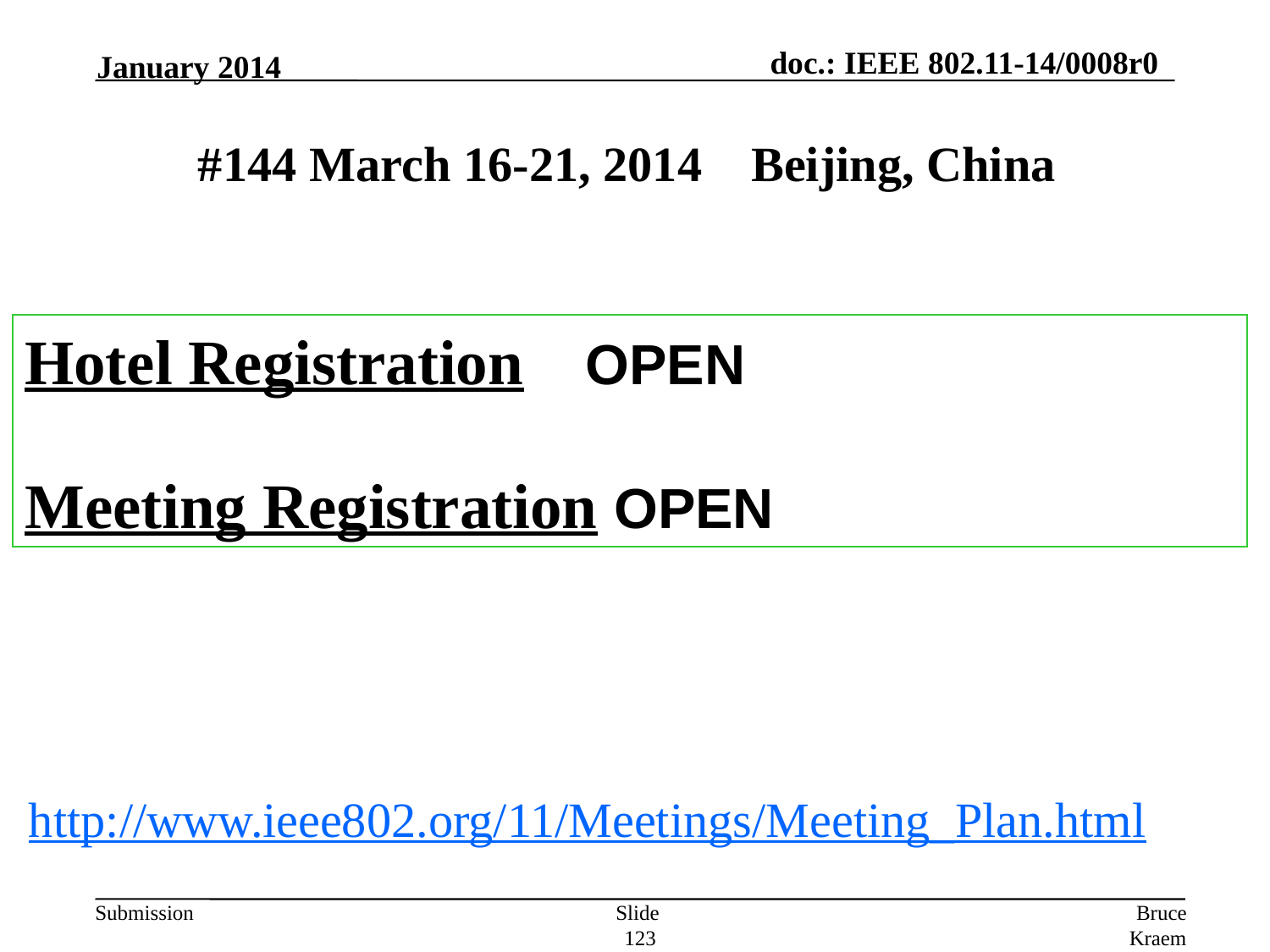

January 2014
# #144 March 16-21, 2014    Beijing, China

Hotel Registration    OPEN

Meeting Registration OPEN
http://www.ieee802.org/11/Meetings/Meeting_Plan.html
Slide 123
Bruce Kraemer, Marvell